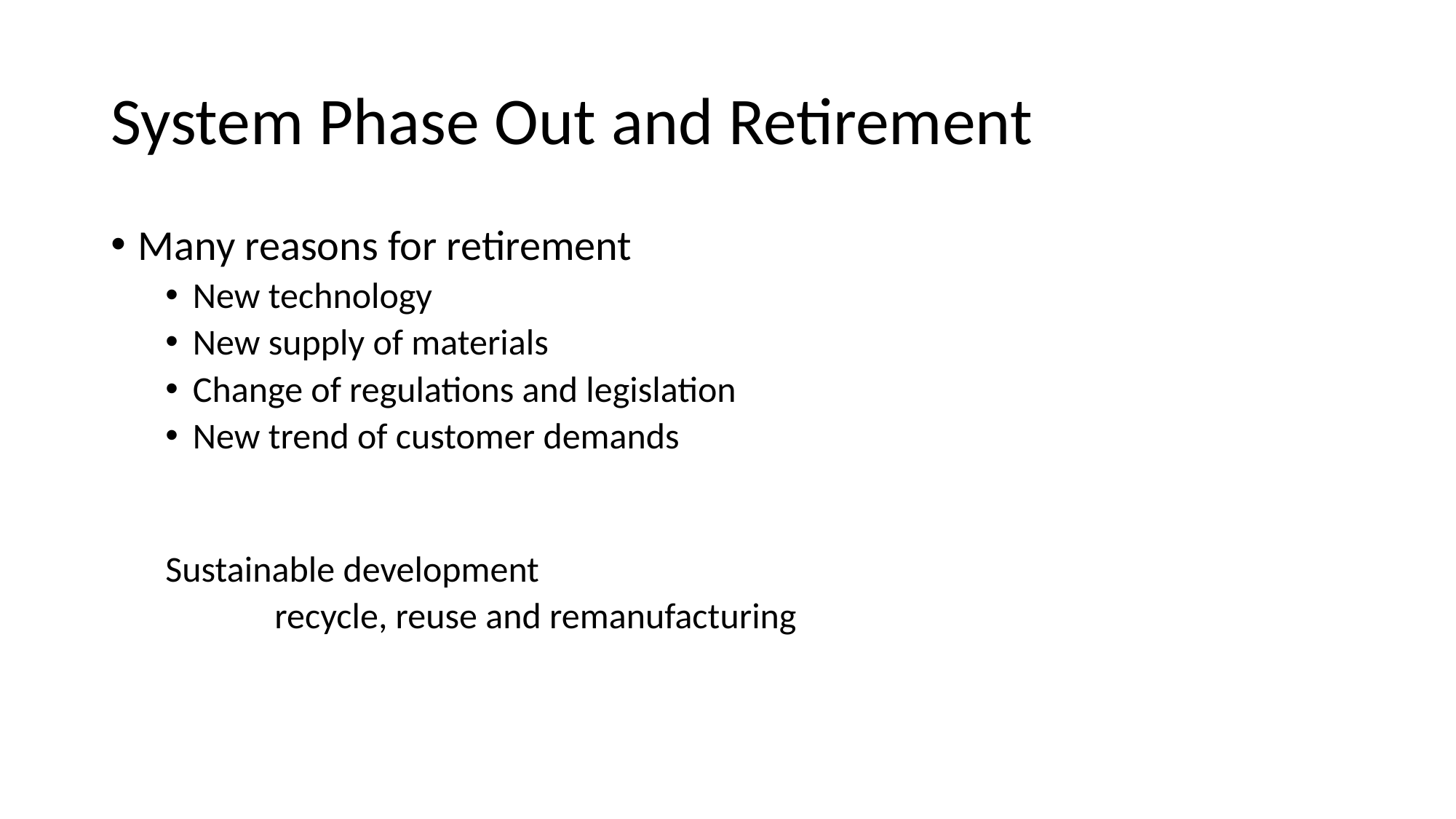

# System Phase Out and Retirement
Many reasons for retirement
New technology
New supply of materials
Change of regulations and legislation
New trend of customer demands

Sustainable development
	recycle, reuse and remanufacturing